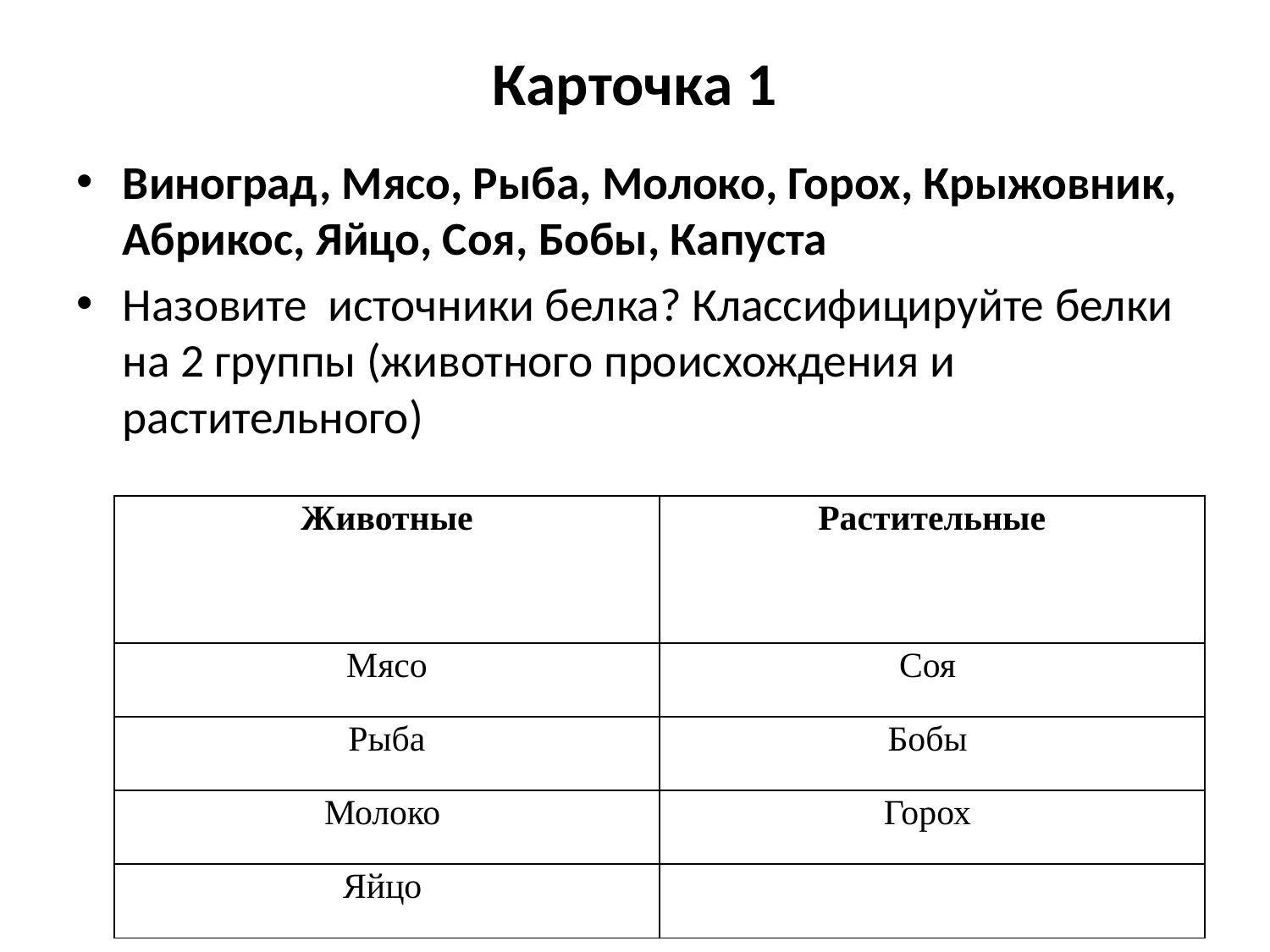

# Карточка 1
Виноград, Мясо, Рыба, Молоко, Горох, Крыжовник, Абрикос, Яйцо, Соя, Бобы, Капуста
Назовите  источники белка? Классифицируйте белки на 2 группы (животного происхождения и растительного)

| Животные | Растительные |
| --- | --- |
| Мясо | Соя |
| Рыба | Бобы |
| Молоко | Горох |
| Яйцо |  |